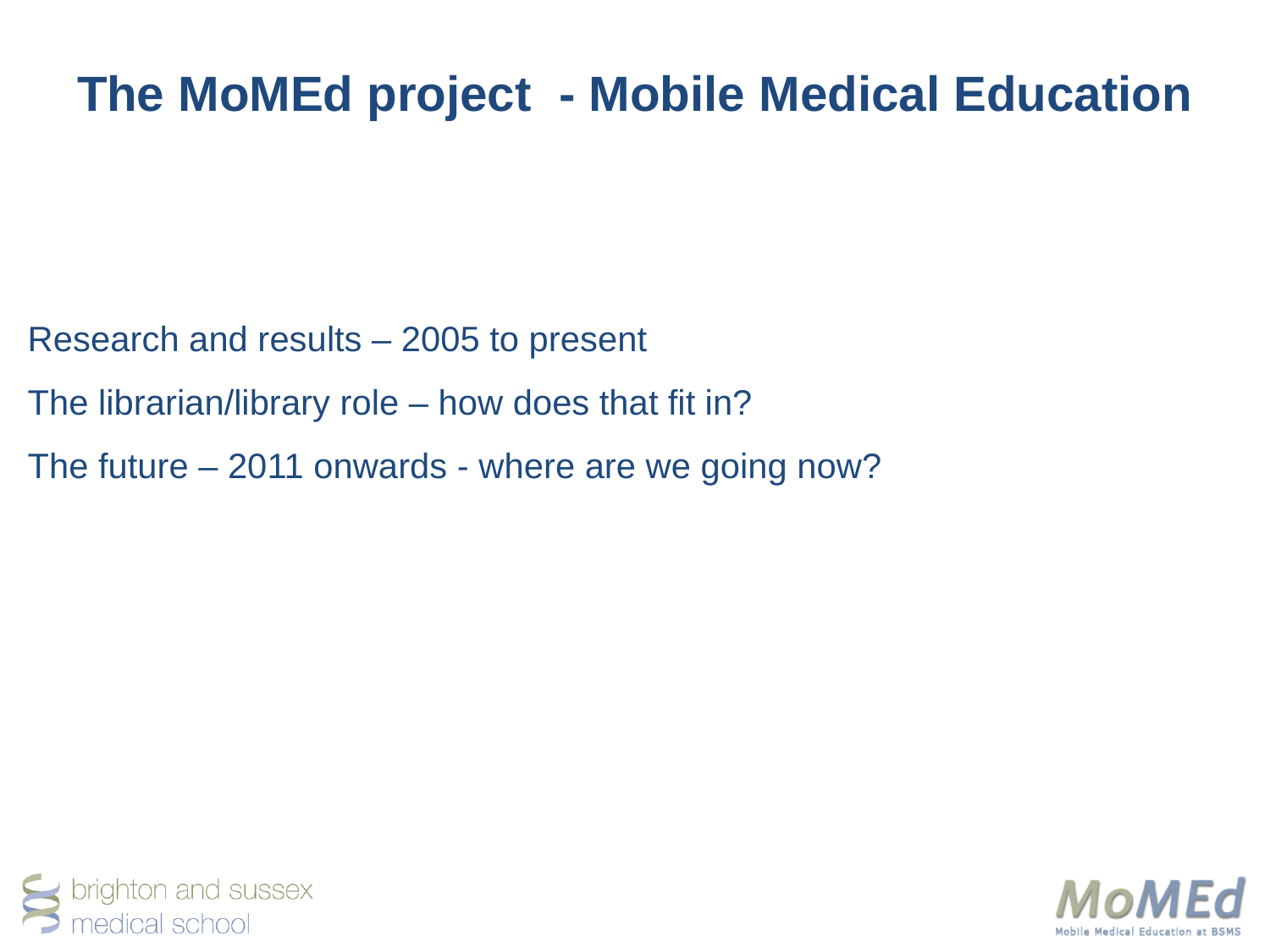

# The MoMEd project  - Mobile Medical Education

Research and results – 2005 to present
The librarian/library role – how does that fit in?
The future – 2011 onwards - where are we going now?